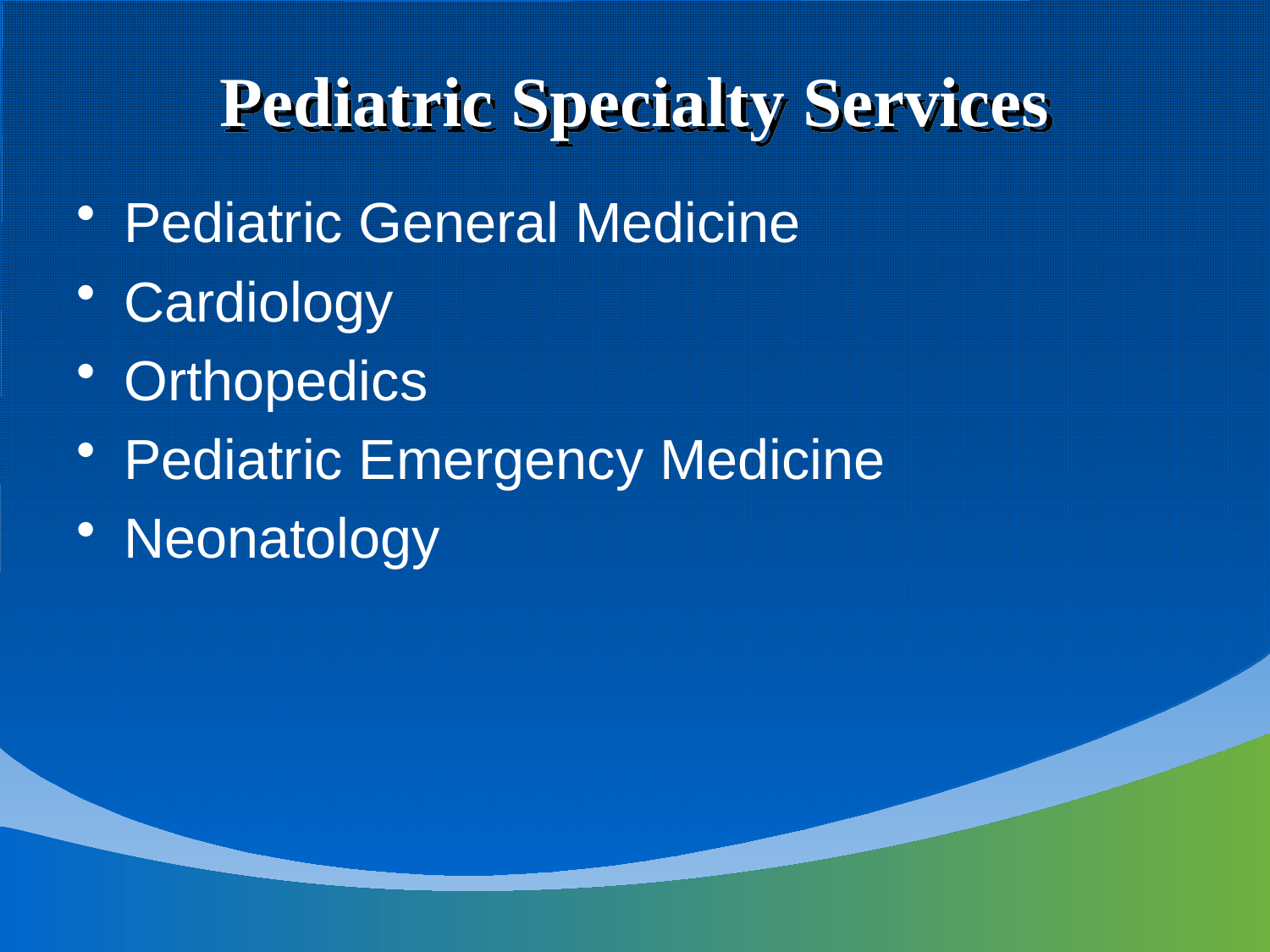

# Pediatric Specialty Services
Pediatric General Medicine
Cardiology
Orthopedics
Pediatric Emergency Medicine
Neonatology